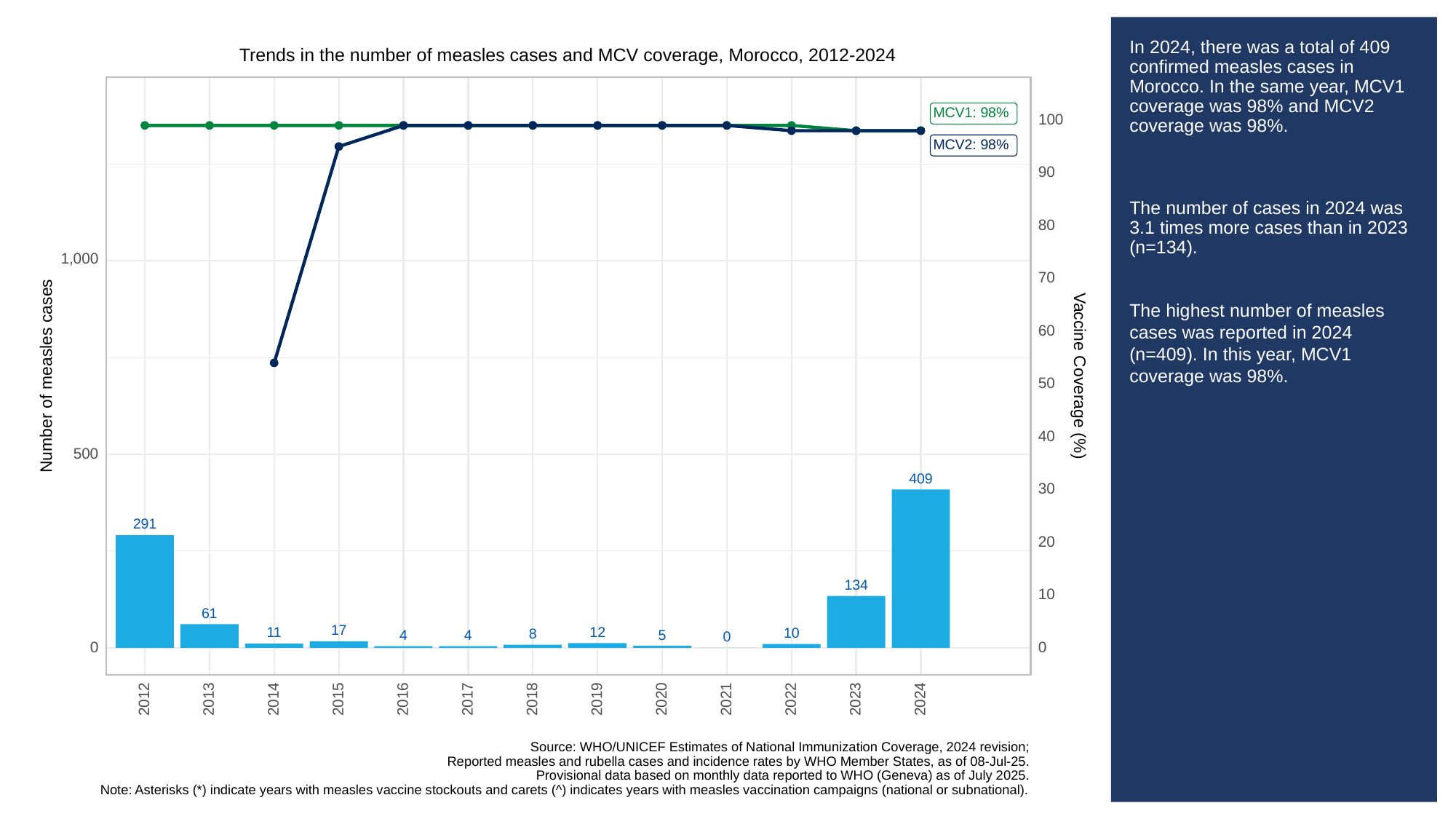

# In 2024, there was a total of 409 confirmed measles cases in Morocco. In the same year, MCV1 coverage was 98% and MCV2 coverage was 98%.

The number of cases in 2024 was 3.1 times more cases than in 2023 (n=134).

The highest number of measles cases was reported in 2024 (n=409). In this year, MCV1 coverage was 98%.

Trends in the number of measles cases and MCV coverage, Morocco, 2012-2024

MCV1: 98%
100

MCV2: 98%

90
80
1,000

70
60

Vaccine Coverage (%)
Number of measles cases
50
40
500

409
30

291

20

134
10

61

17
12
11
10
8
5
4
4
0

0
0

2013
2023
2012
2014
2015
2016
2017
2018
2019
2020
2021
2022
2024
Source: WHO/UNICEF Estimates of National Immunization Coverage, 2024 revision;
Reported measles and rubella cases and incidence rates by WHO Member States, as of 08-Jul-25.
Provisional data based on monthly data reported to WHO (Geneva) as of July 2025.
Note: Asterisks (*) indicate years with measles vaccine stockouts and carets (^) indicates years with measles vaccination campaigns (national or subnational).